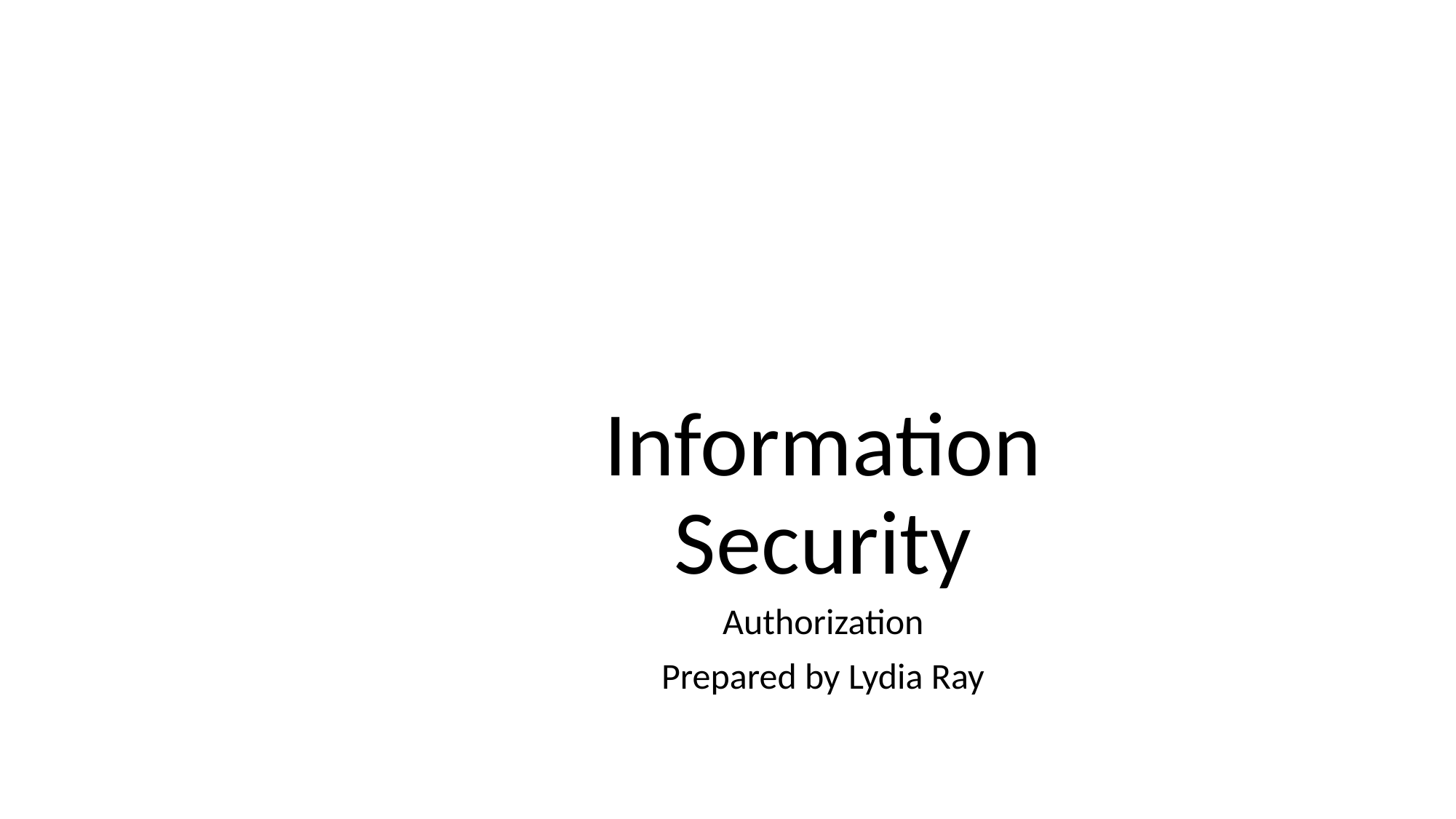

# Information Security
Authorization
Prepared by Lydia Ray